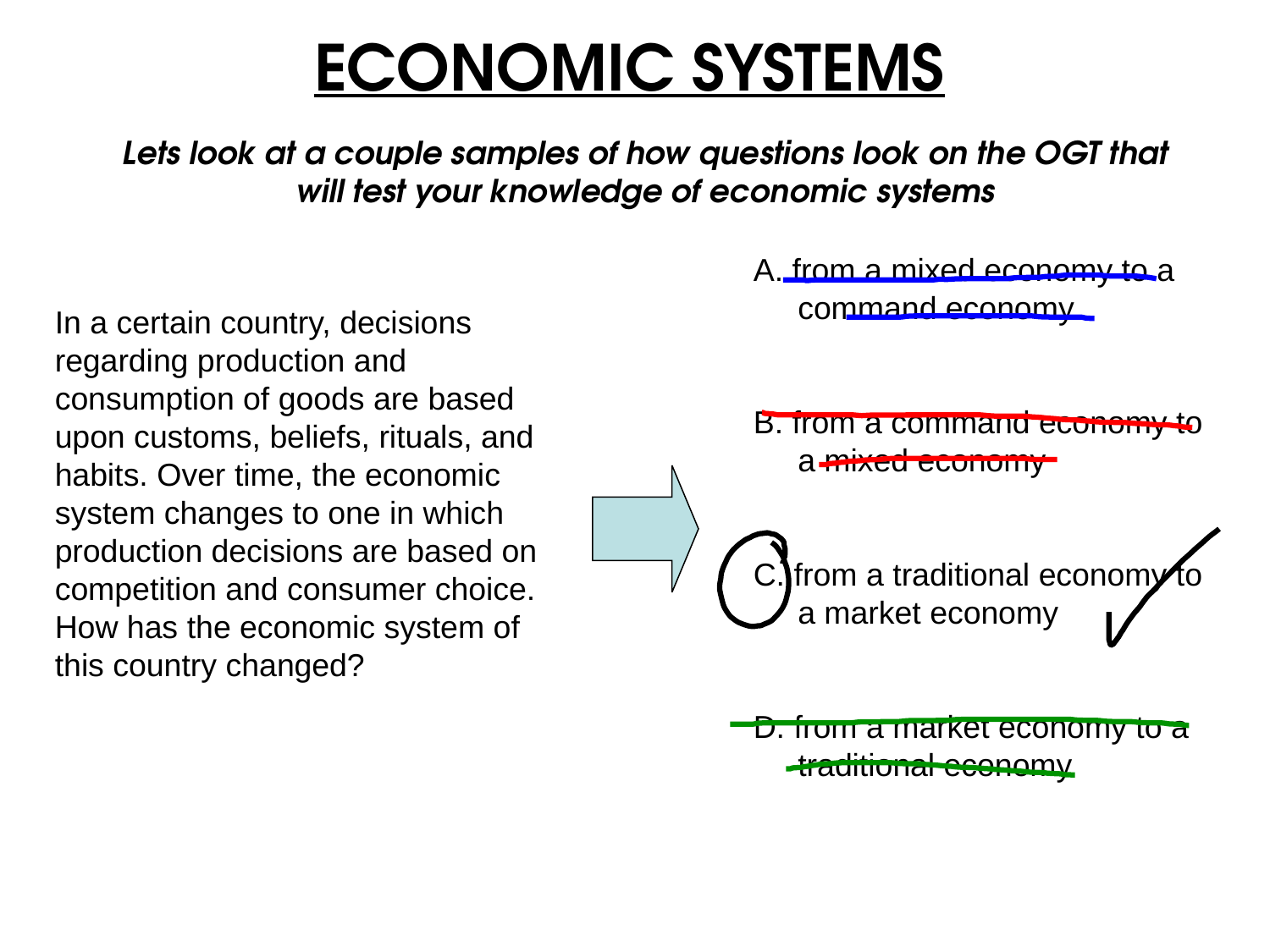

ECONOMIC SYSTEMS
Lets look at a couple samples of how questions look on the OGT that will test your knowledge of economic systems

A. from a mixed economy to a
     command economy

B. from a command economy to
     a mixed economy

C. from a traditional economy to
     a market economy

D. from a market economy to a
     traditional economy

In a certain country, decisions
regarding production and
consumption of goods are based
upon customs, beliefs, rituals, and
habits. Over time, the economic
system changes to one in which
production decisions are based on
competition and consumer choice.
How has the economic system of
this country changed?